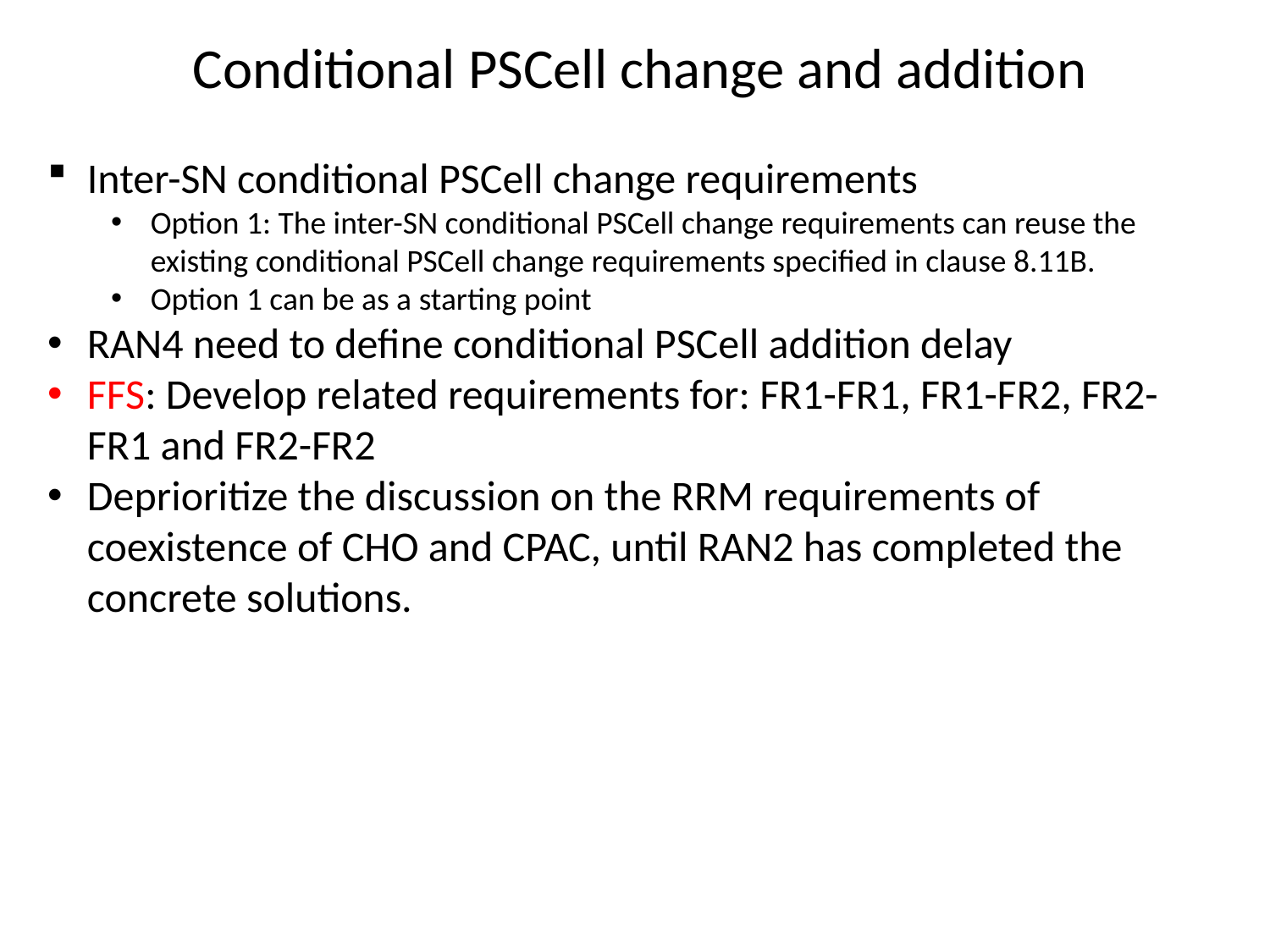

# Conditional PSCell change and addition
Inter-SN conditional PSCell change requirements
Option 1: The inter-SN conditional PSCell change requirements can reuse the existing conditional PSCell change requirements specified in clause 8.11B.
Option 1 can be as a starting point
RAN4 need to define conditional PSCell addition delay
FFS: Develop related requirements for: FR1-FR1, FR1-FR2, FR2-FR1 and FR2-FR2
Deprioritize the discussion on the RRM requirements of coexistence of CHO and CPAC, until RAN2 has completed the concrete solutions.